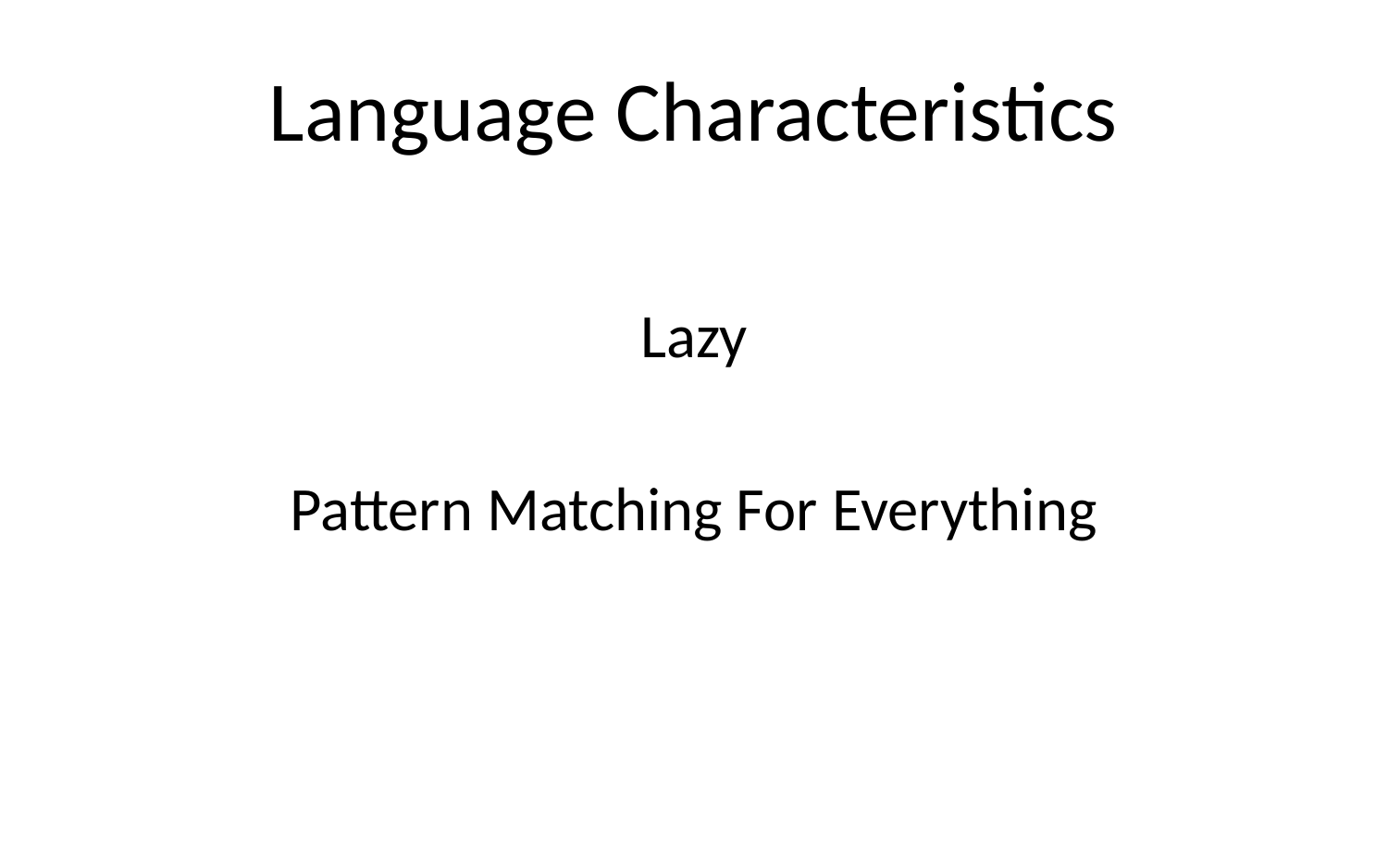

# Language Characteristics

Lazy

Pattern Matching For Everything